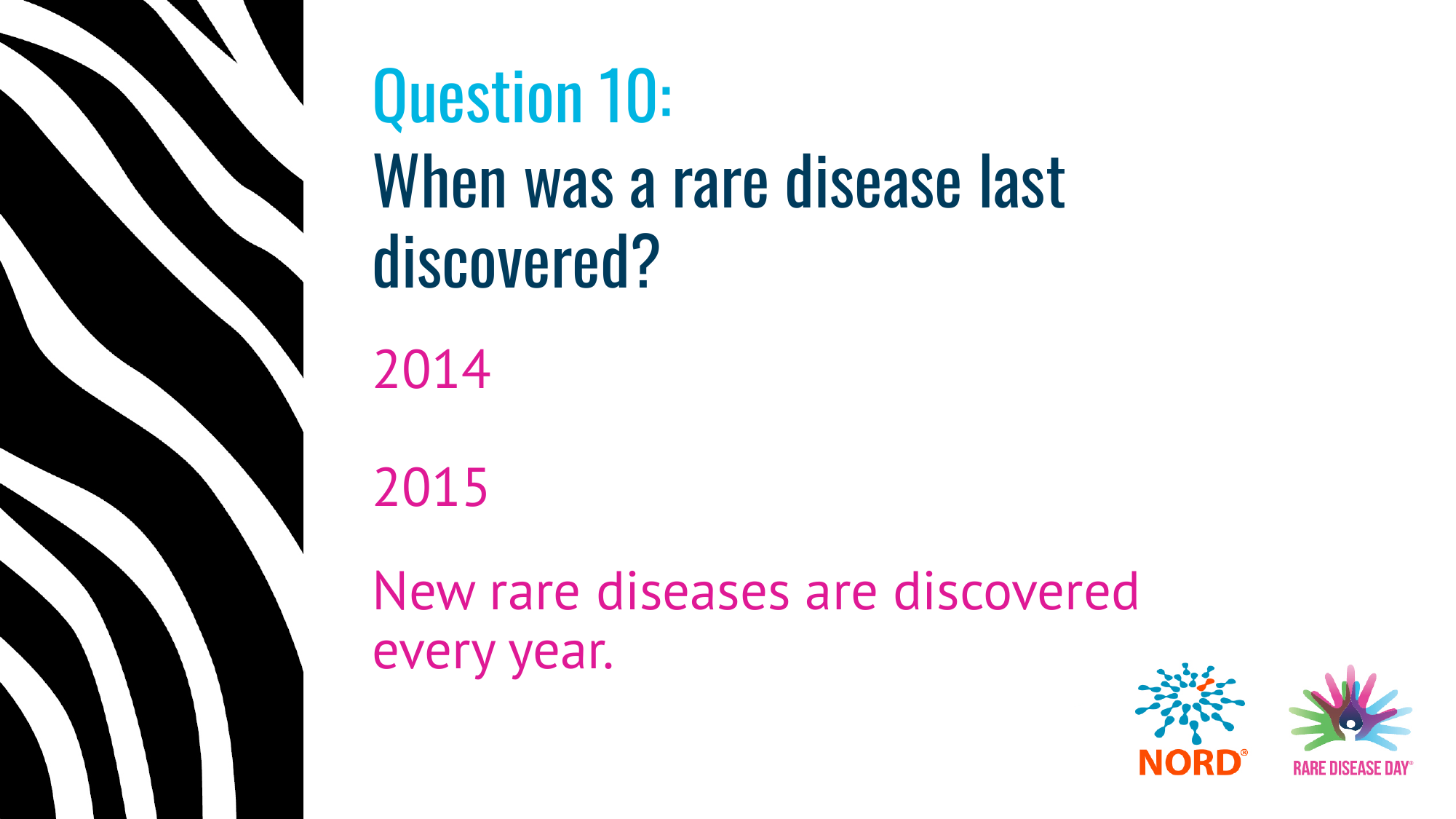

# Question 10:
When was a rare disease last
discovered?
2014
2015
New rare diseases are discovered
every year.